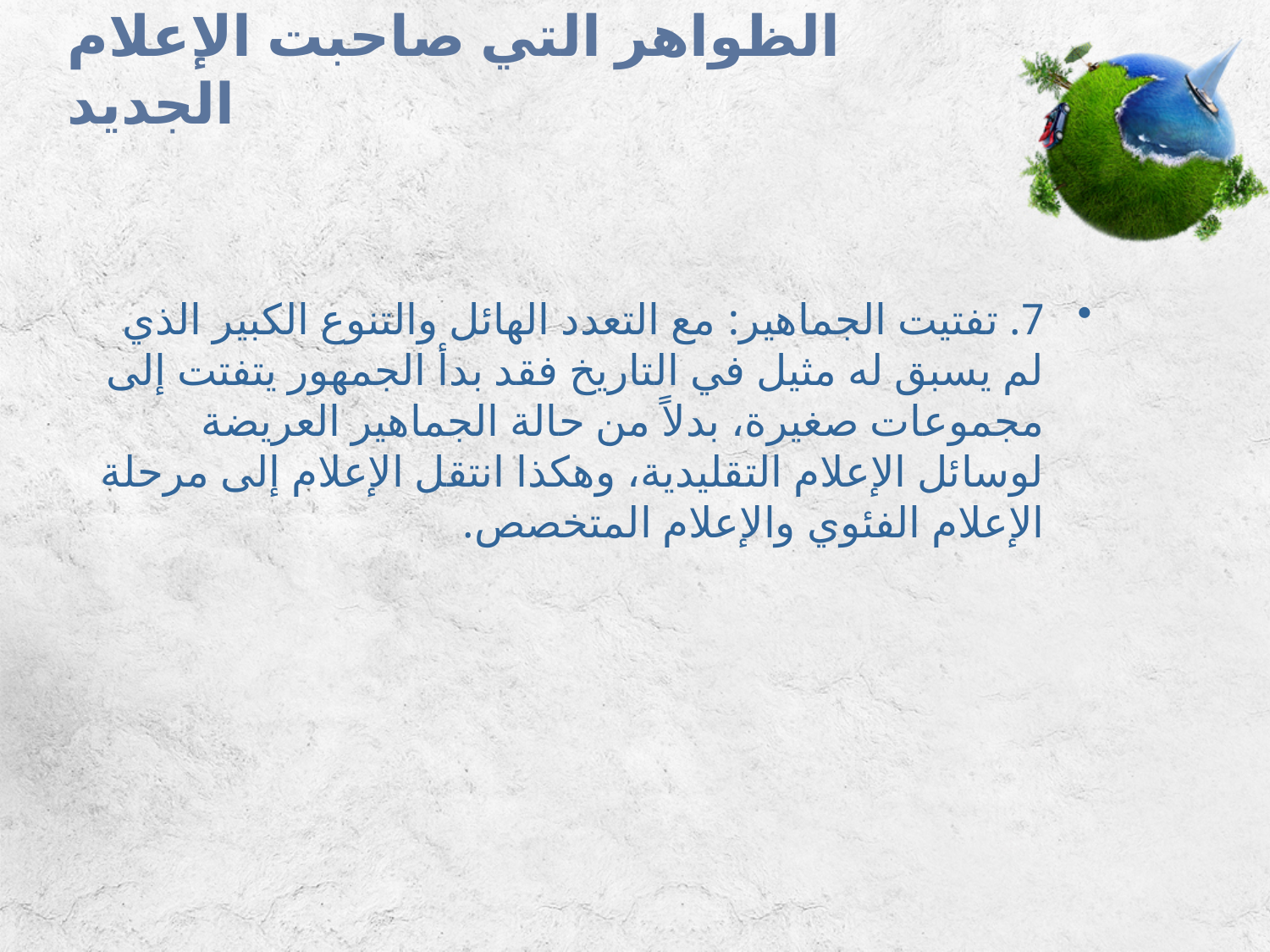

# الظواهر التي صاحبت الإعلام الجديد
7. تفتيت الجماهير: مع التعدد الهائل والتنوع الكبير الذي لم يسبق له مثيل في التاريخ فقد بدأ الجمهور يتفتت إلى مجموعات صغيرة، بدلاً من حالة الجماهير العريضة لوسائل الإعلام التقليدية، وهكذا انتقل الإعلام إلى مرحلة الإعلام الفئوي والإعلام المتخصص.